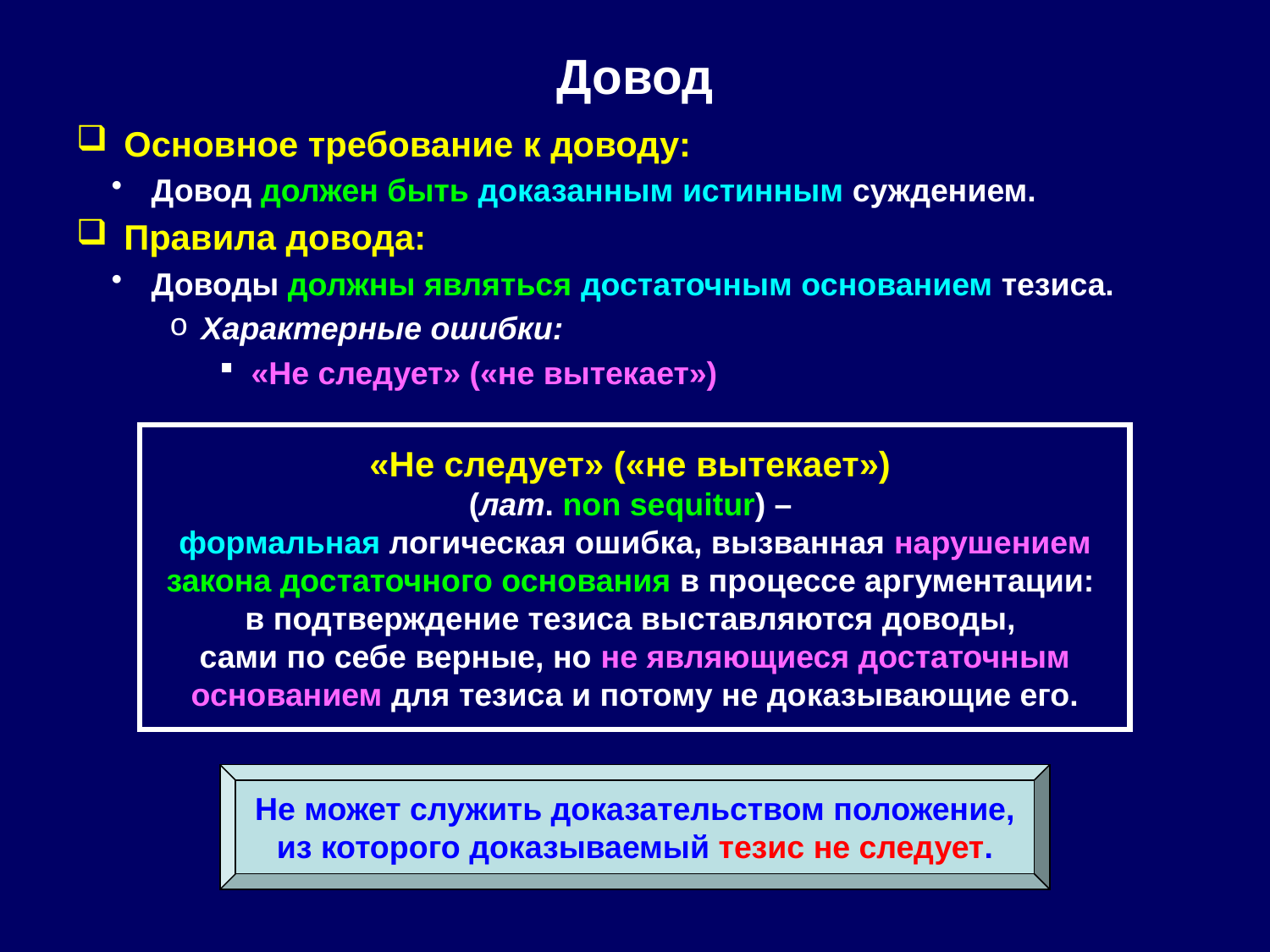

# Довод
Основное требование к доводу:
Довод должен быть доказанным истинным суждением.
Правила довода:
Доводы должны являться достаточным основанием тезиса.
Характерные ошибки:
«Не следует» («не вытекает»)
«Не следует» («не вытекает»)
(лат. non sequitur) –
формальная логическая ошибка, вызванная нарушением закона достаточного основания в процессе аргументации:
в подтверждение тезиса выставляются доводы,
сами по себе верные, но не являющиеся достаточным основанием для тезиса и потому не доказывающие его.
Не может служить доказательством положение, из которого доказываемый тезис не следует.